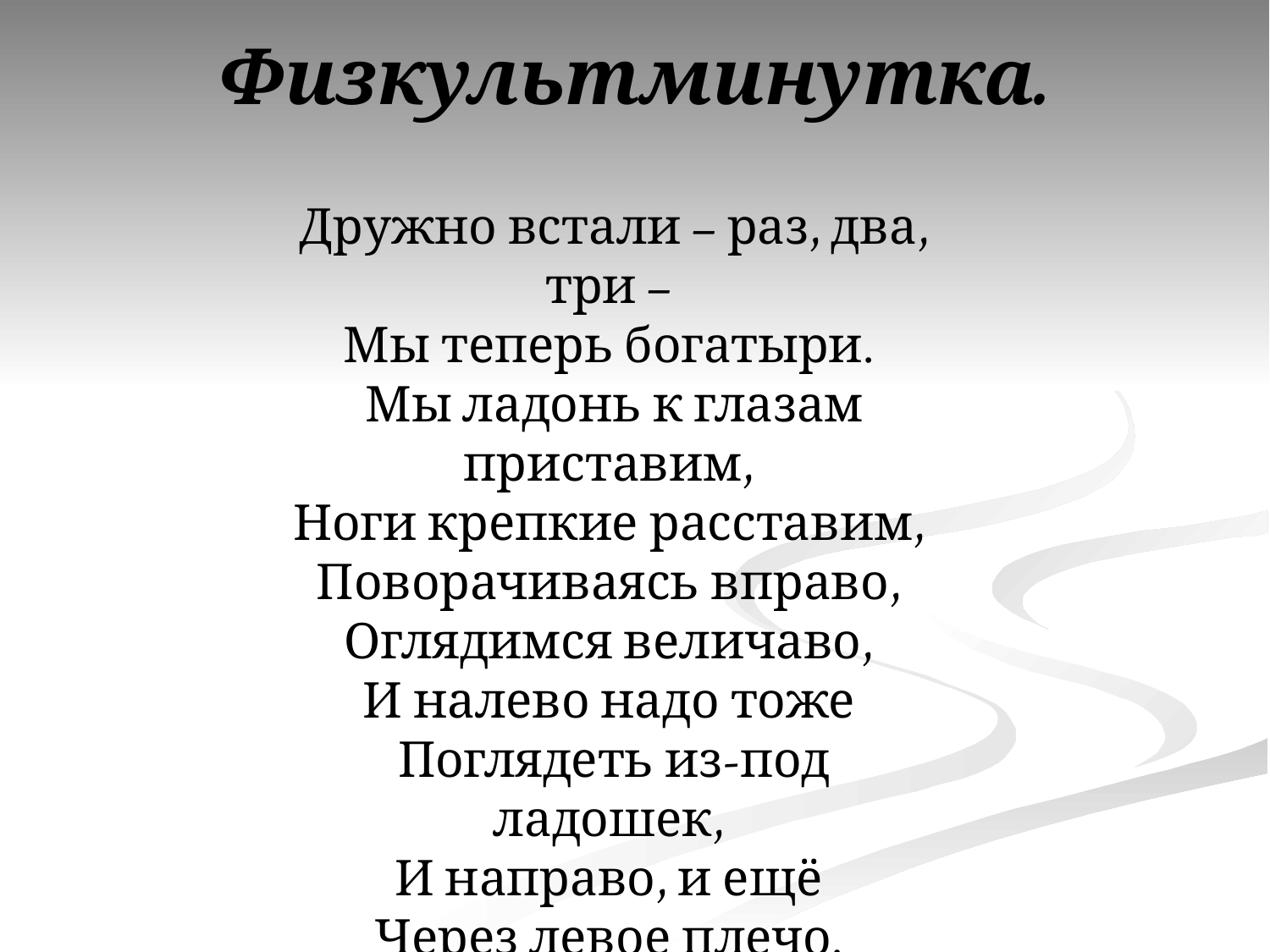

# Физкультминутка.
	Дружно встали – раз, два, три – 
Мы теперь богатыри. 
Мы ладонь к глазам приставим, 
Ноги крепкие расставим, 
Поворачиваясь вправо, 
Оглядимся величаво, 
И налево надо тоже 
Поглядеть из-под ладошек, 
И направо, и ещё 
Через левое плечо.